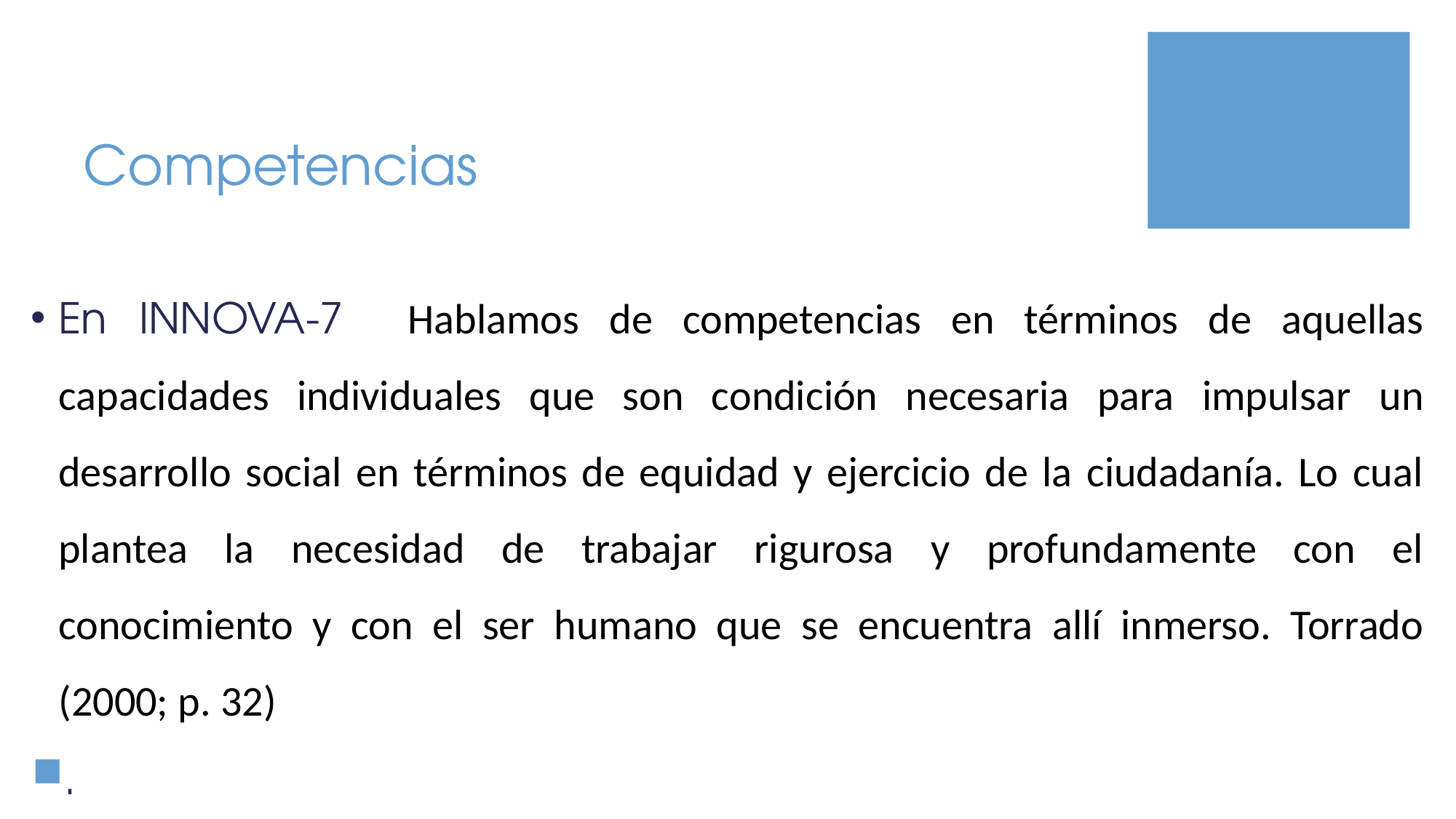

# Competencias
En INNOVA-7  Hablamos de competencias en términos de aquellas capacidades individuales que son condición necesaria para impulsar un desarrollo social en términos de equidad y ejercicio de la ciudadanía. Lo cual plantea la necesidad de trabajar rigurosa y profundamente con el conocimiento y con el ser humano que se encuentra allí inmerso. Torrado (2000; p. 32)
.